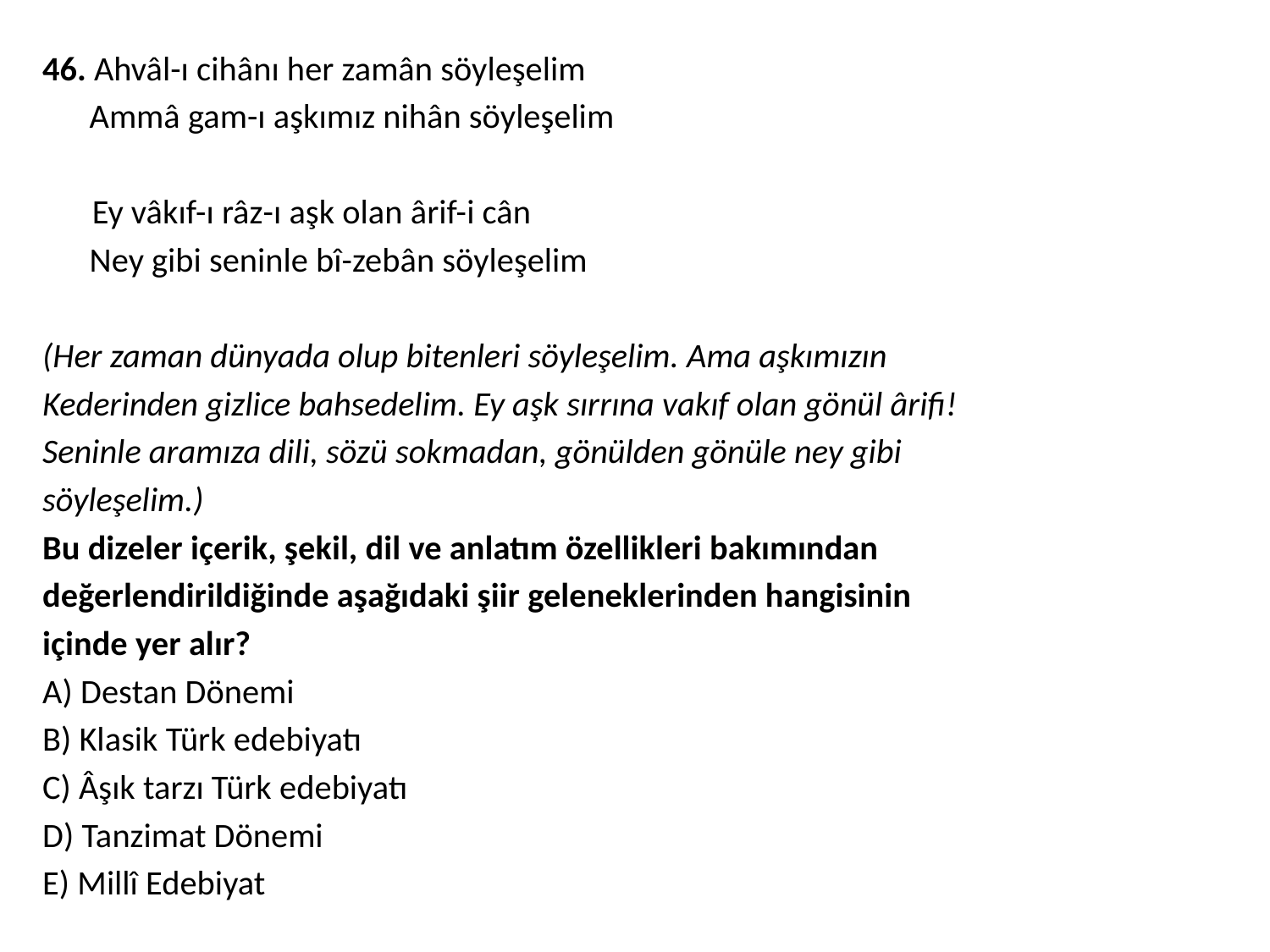

46. Ahvâl-ı cihânı her zamân söyleşelim
      Ammâ gam-ı aşkımız nihân söyleşelim

	 Ey vâkıf-ı râz-ı aşk olan ârif-i cân
      Ney gibi seninle bî-zebân söyleşelim

(Her zaman dünyada olup bitenleri söyleşelim. Ama aşkımızın
Kederinden gizlice bahsedelim. Ey aşk sırrına vakıf olan gönül ârifi!
Seninle aramıza dili, sözü sokmadan, gönülden gönüle ney gibi
söyleşelim.)
Bu dizeler içerik, şekil, dil ve anlatım özellikleri bakımından
değerlendirildiğinde aşağıdaki şiir geleneklerinden hangisinin
içinde yer alır?
A) Destan Dönemi
B) Klasik Türk edebiyatı
C) Âşık tarzı Türk edebiyatı
D) Tanzimat Dönemi
E) Millî Edebiyat